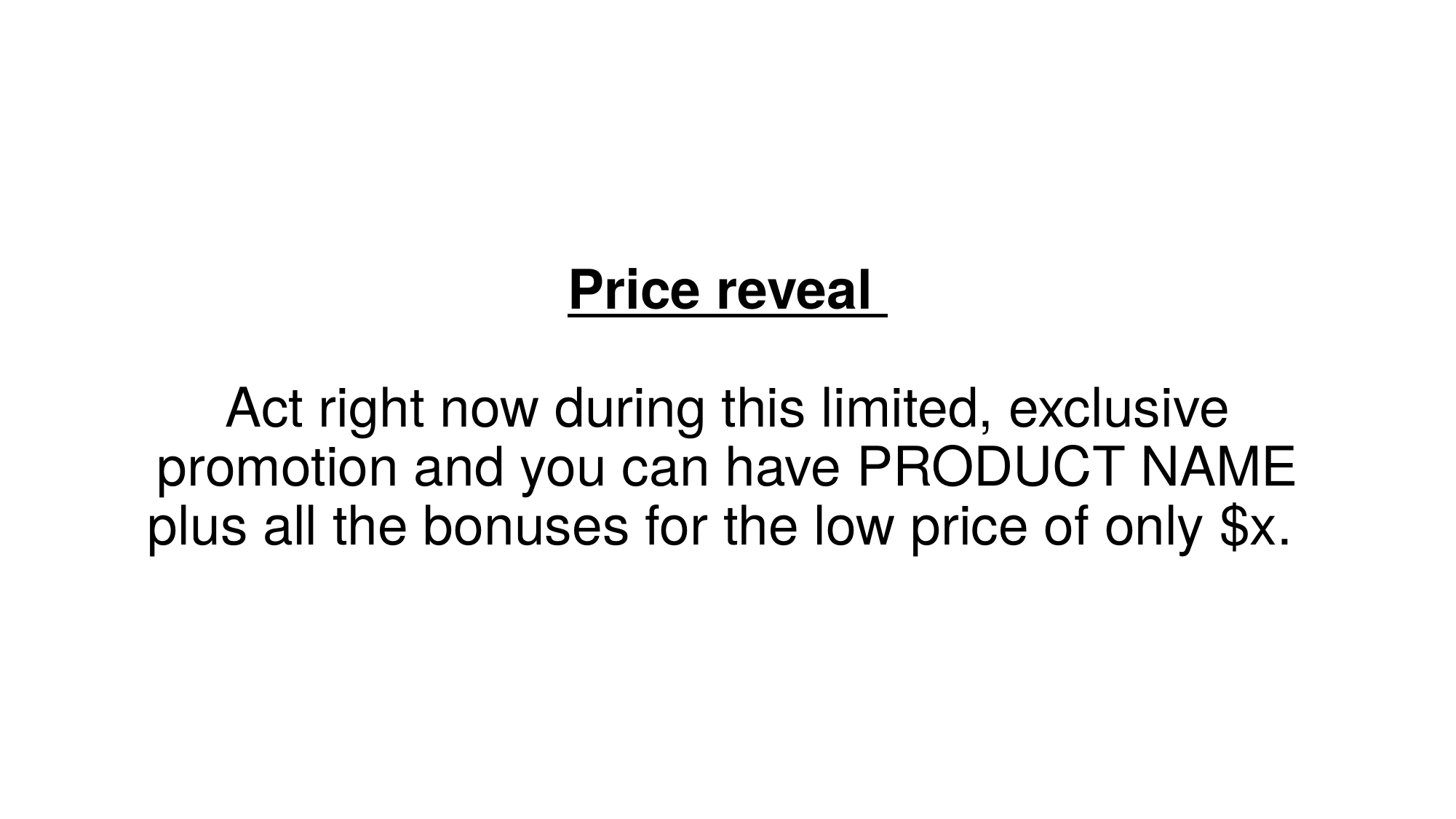

# Price reveal Act right now during this limited, exclusive promotion and you can have PRODUCT NAME plus all the bonuses for the low price of only $x.